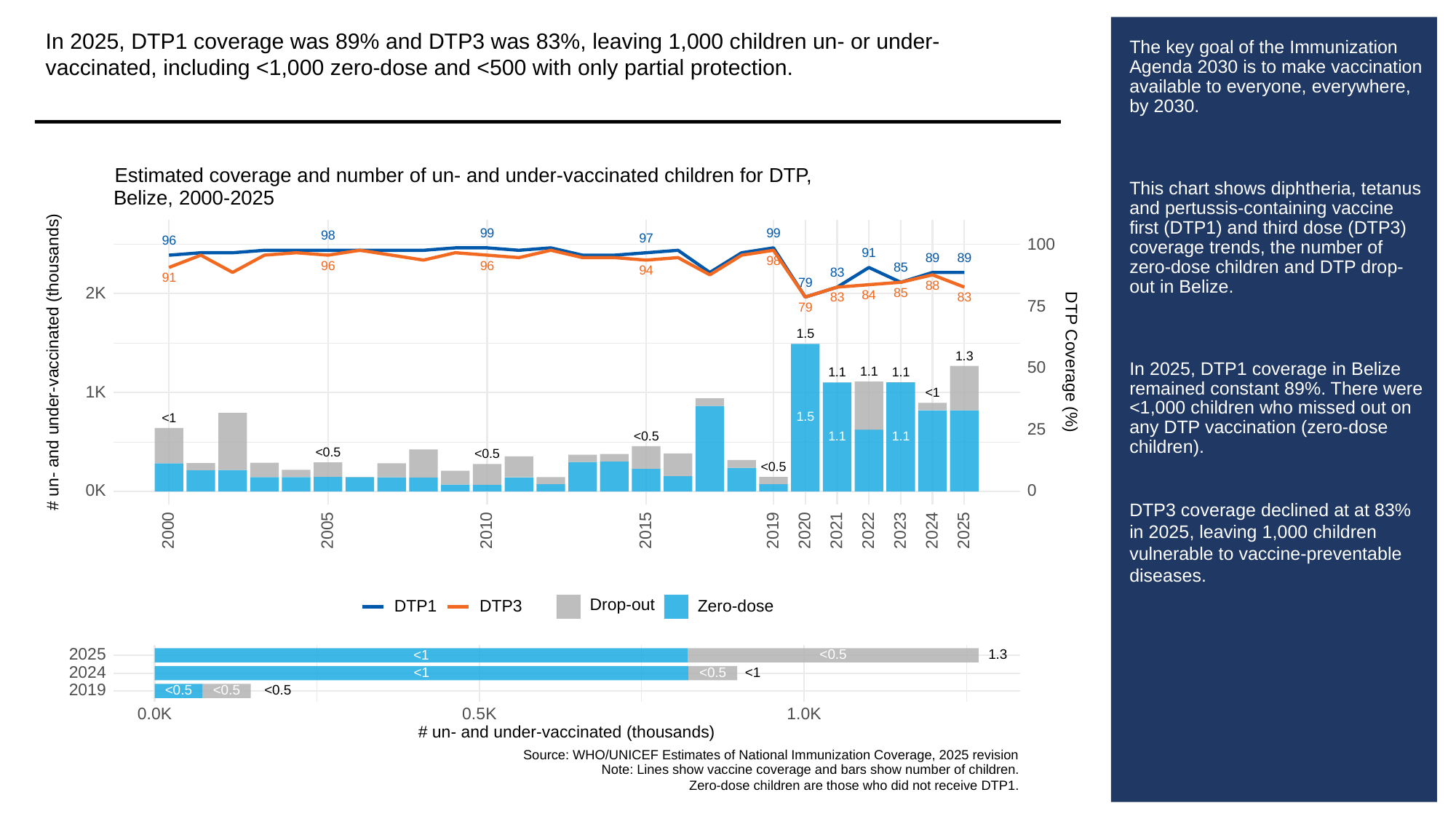

In 2025, DTP1 coverage was 89% and DTP3 was 83%, leaving 1,000 children un- or under-vaccinated, including <1,000 zero-dose and <500 with only partial protection.
# The key goal of the Immunization Agenda 2030 is to make vaccination available to everyone, everywhere, by 2030.

This chart shows diphtheria, tetanus and pertussis-containing vaccine first (DTP1) and third dose (DTP3) coverage trends, the number of zero-dose children and DTP drop-out in Belize.

In 2025, DTP1 coverage in Belize remained constant 89%. There were <1,000 children who missed out on any DTP vaccination (zero-dose children).

DTP3 coverage declined at at 83% in 2025, leaving 1,000 children vulnerable to vaccine-preventable diseases.

Estimated coverage and number of un- and under-vaccinated children for DTP,
Belize, 2000-2025

99
99
98
97
96
100

91

89
89
98
96
96
85
94
83
91
79
88
2K
85
84
83
83

75
79
1.5

1.3
# un- and under-vaccinated (thousands)
DTP Coverage (%)
50

1.1
1.1
1.1

1K
<1

1.5

<1
25

<0.5
1.1
1.1

<0.5

<0.5

<0.5

0K
0

2023
2000
2005
2010
2015
2019
2020
2021
2022
2024
2025

Drop-out
DTP3
Zero-dose
DTP1

2025
1.3
<0.5
<1

2024
<0.5
<1
<1

2019
<0.5
<0.5
<0.5

0.0K
0.5K
1.0K
# un- and under-vaccinated (thousands)
Source: WHO/UNICEF Estimates of National Immunization Coverage, 2025 revision
Note: Lines show vaccine coverage and bars show number of children.
Zero-dose children are those who did not receive DTP1.